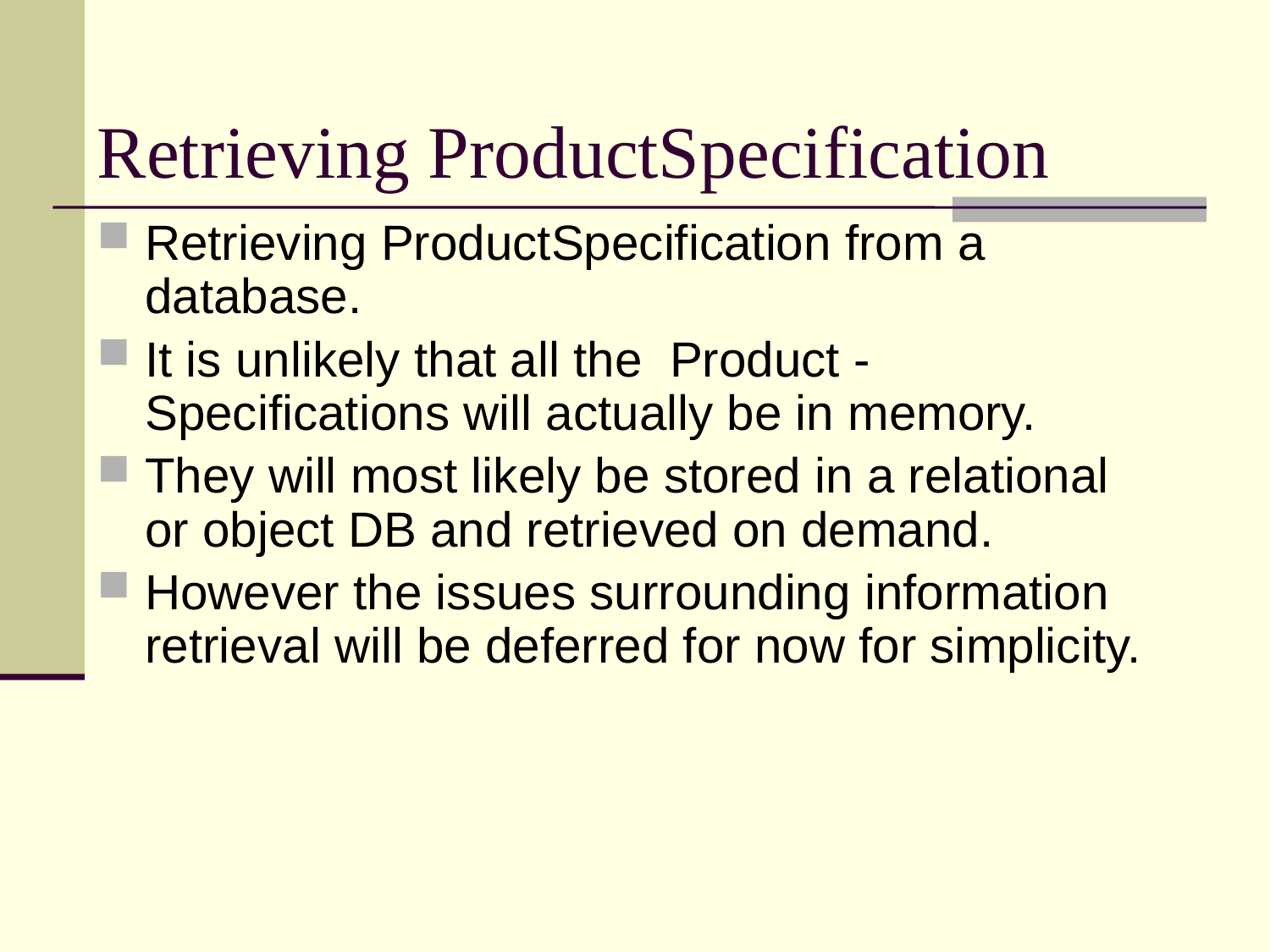

# Retrieving ProductSpecification
Retrieving ProductSpecification from a database.
It is unlikely that all the  Product -Specifications will actually be in memory.
They will most likely be stored in a relational or object DB and retrieved on demand.
However the issues surrounding information retrieval will be deferred for now for simplicity.